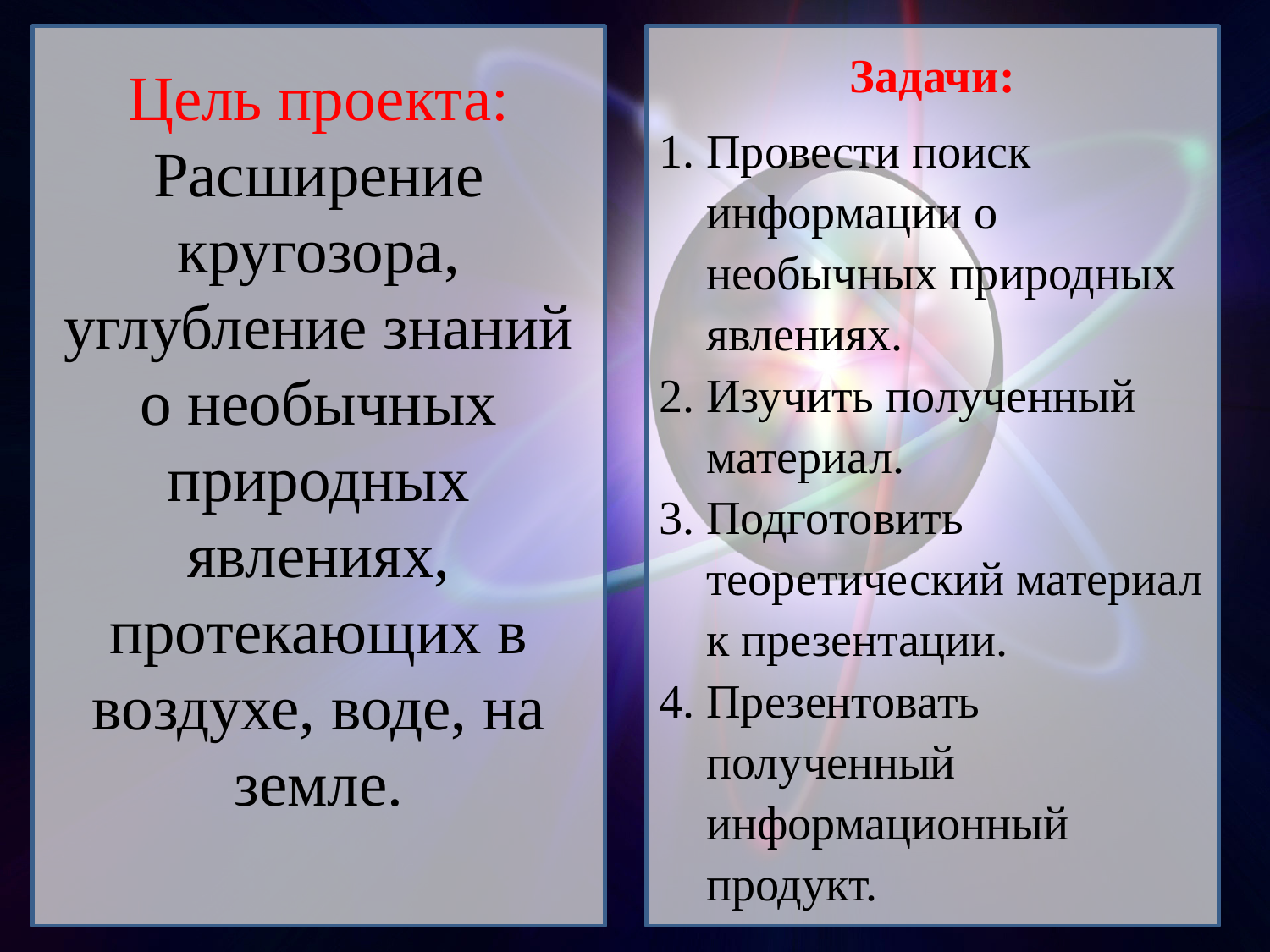

Цель проекта:
Расширение кругозора, углубление знаний о необычных природных явлениях, протекающих в воздухе, воде, на земле.

Задачи:
Провести поиск информации о необычных природных явлениях.
Изучить полученный материал.
Подготовить теоретический материал к презентации.
Презентовать полученный информационный продукт.